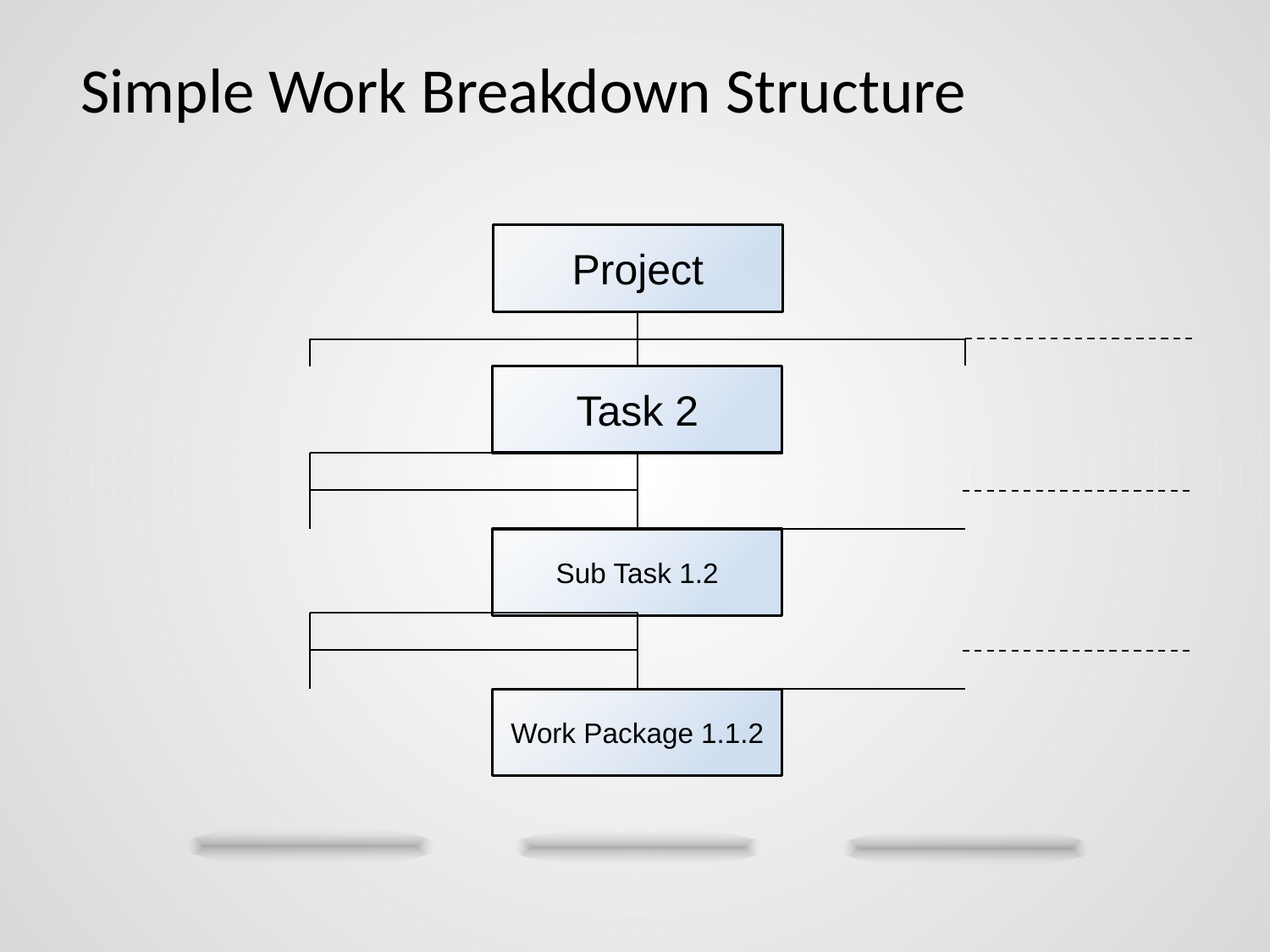

#
Simple Work Breakdown Structure

Project

Task 2

Sub Task 1.2

Work Package 1.1.2